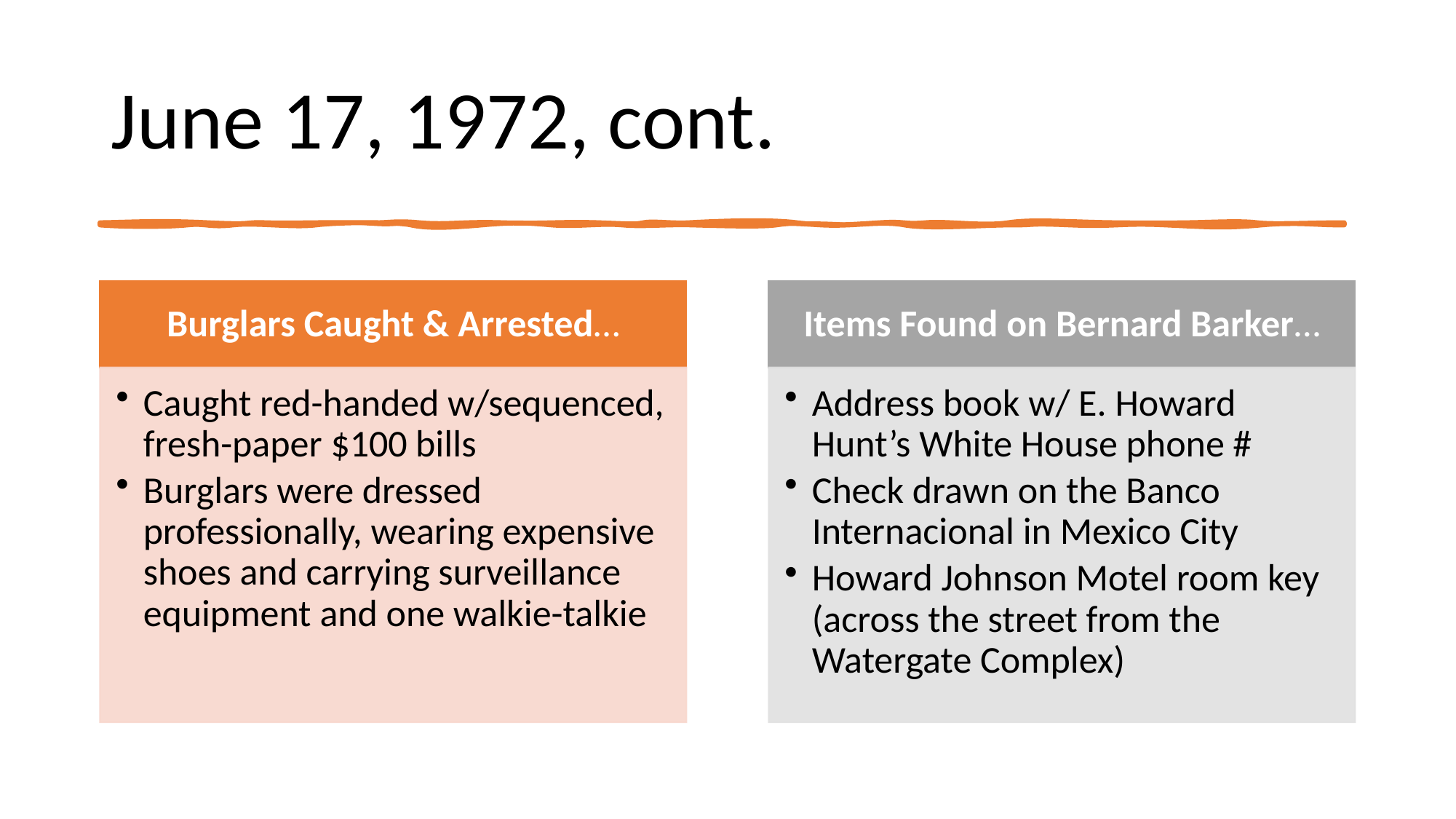

# June 17, 1972, cont.

Burglars Caught & Arrested…
Caught red-handed w/sequenced, fresh-paper $100 bills
Burglars were dressed professionally, wearing expensive shoes and carrying surveillance equipment and one walkie-talkie
Items Found on Bernard Barker…
Address book w/ E. Howard Hunt’s White House phone #
Check drawn on the Banco Internacional in Mexico City
Howard Johnson Motel room key (across the street from the Watergate Complex)